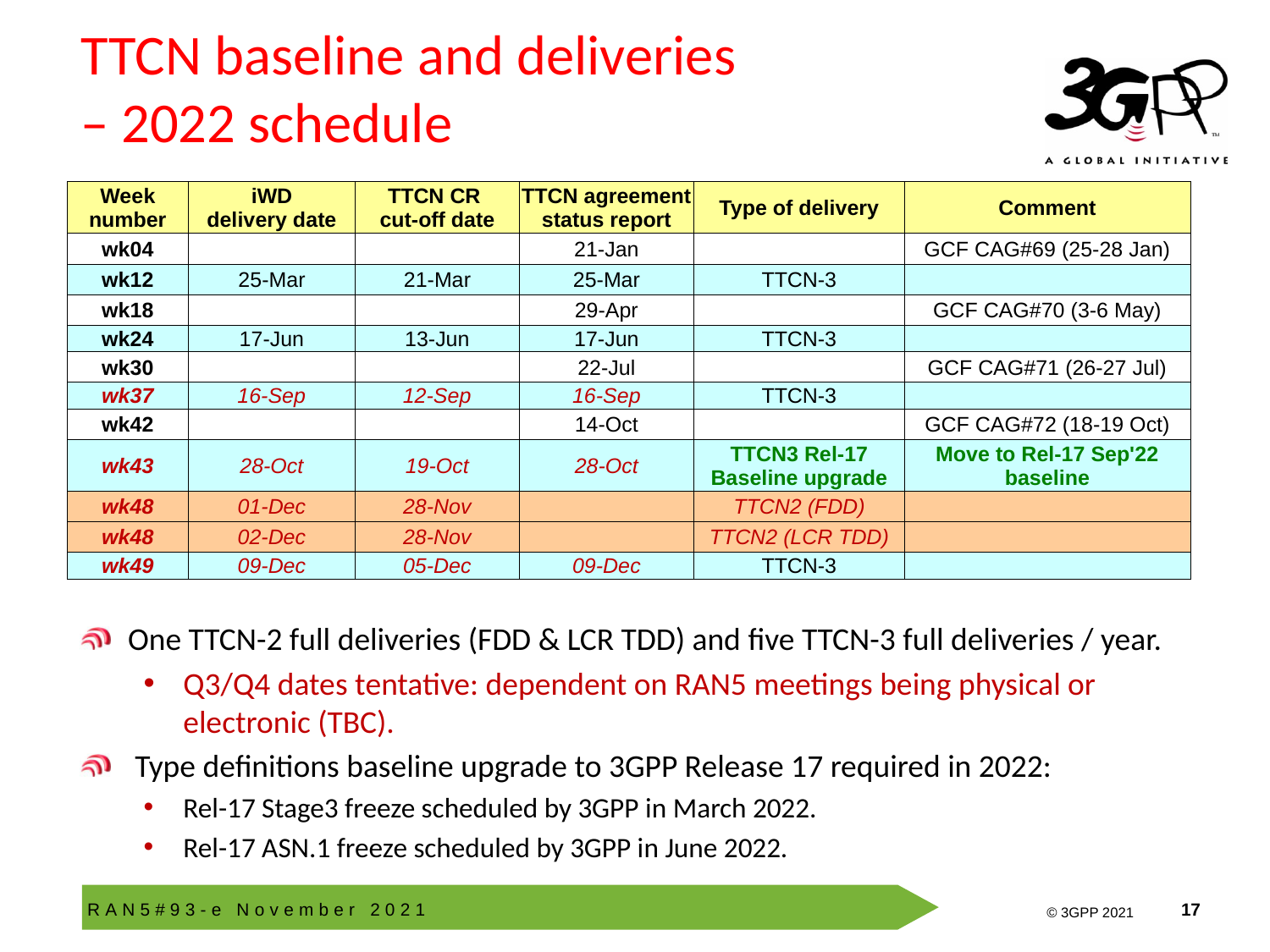

# TTCN baseline and deliveries – 2022 schedule
| Week number | iWD delivery date | TTCN CR cut-off date | TTCN agreement status report | Type of delivery | Comment |
| --- | --- | --- | --- | --- | --- |
| wk04 |  |  | 21-Jan |  | GCF CAG#69 (25-28 Jan) |
| wk12 | 25-Mar | 21-Mar | 25-Mar | TTCN-3 |  |
| wk18 |  |  | 29-Apr |  | GCF CAG#70 (3-6 May) |
| wk24 | 17-Jun | 13-Jun | 17-Jun | TTCN-3 |  |
| wk30 |  |  | 22-Jul |  | GCF CAG#71 (26-27 Jul) |
| wk37 | 16-Sep | 12-Sep | 16-Sep | TTCN-3 |  |
| wk42 |  |  | 14-Oct |  | GCF CAG#72 (18-19 Oct) |
| wk43 | 28-Oct | 19-Oct | 28-Oct | TTCN3 Rel-17 Baseline upgrade | Move to Rel-17 Sep'22 baseline |
| wk48 | 01-Dec | 28-Nov |  | TTCN2 (FDD) |  |
| wk48 | 02-Dec | 28-Nov |  | TTCN2 (LCR TDD) |  |
| wk49 | 09-Dec | 05-Dec | 09-Dec | TTCN-3 |  |
One TTCN-2 full deliveries (FDD & LCR TDD) and five TTCN-3 full deliveries / year.
Q3/Q4 dates tentative: dependent on RAN5 meetings being physical or electronic (TBC).
 Type definitions baseline upgrade to 3GPP Release 17 required in 2022:
Rel-17 Stage3 freeze scheduled by 3GPP in March 2022.
Rel-17 ASN.1 freeze scheduled by 3GPP in June 2022.